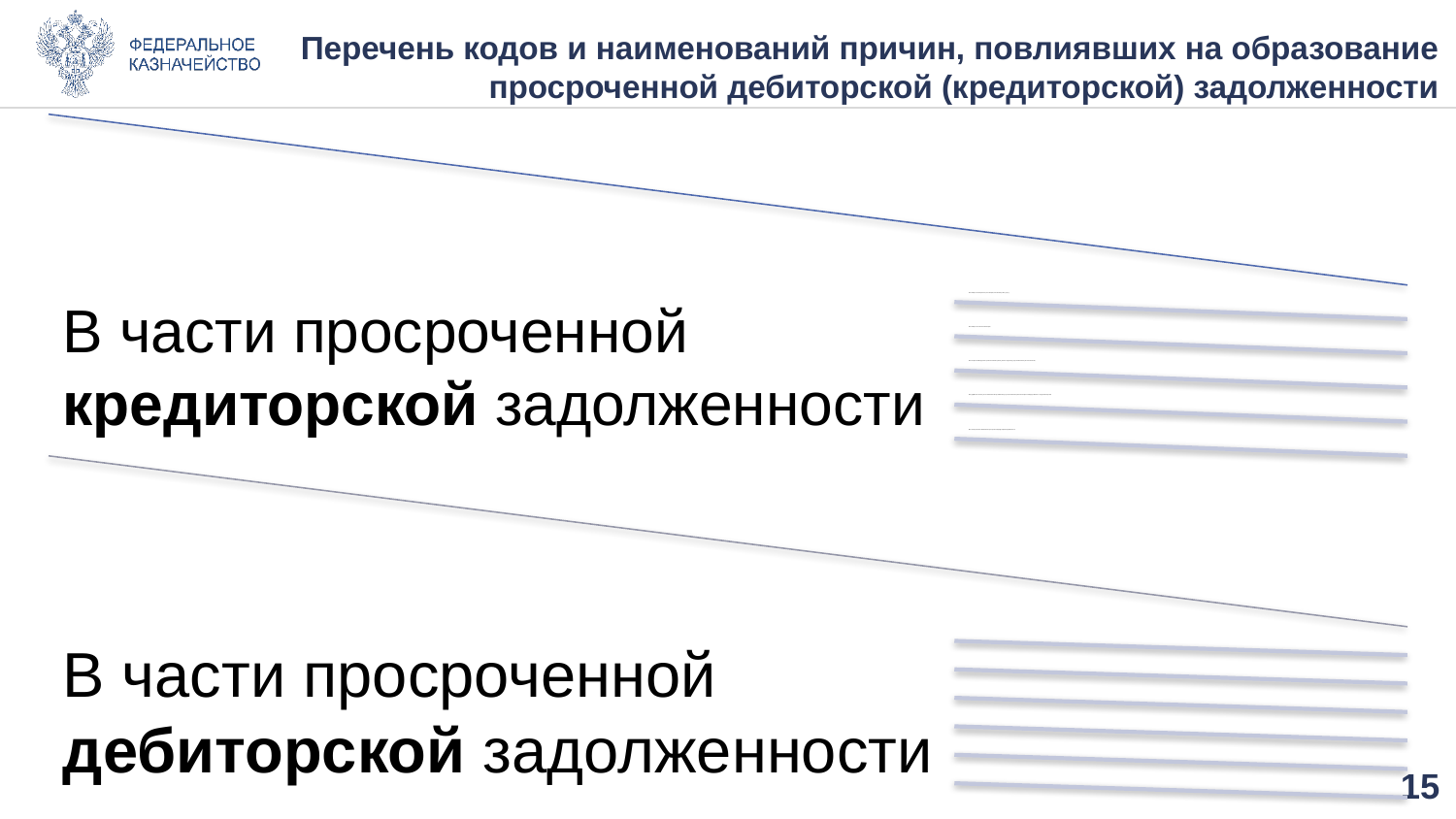

# Перечень кодов и наименований причин, повлиявших на образование просроченной дебиторской (кредиторской) задолженности
В части просроченной кредиторской задолженности
01 - банкротство контрагента (поставщика, исполнителя работ, услуг);
02 - банкротство налогоплательщика;
03 - контрагентами нарушены сроки выполнения работ, работы по договору в установленный срок не выполнены;
04 - документы на оплату за поставленный товар, оказанные услуги, выполненные работы контрагентом представлены с нарушением сроков;
05 - иные причины возникновения просроченной кредиторской задолженности;
В части просроченной дебиторской задолженности
15